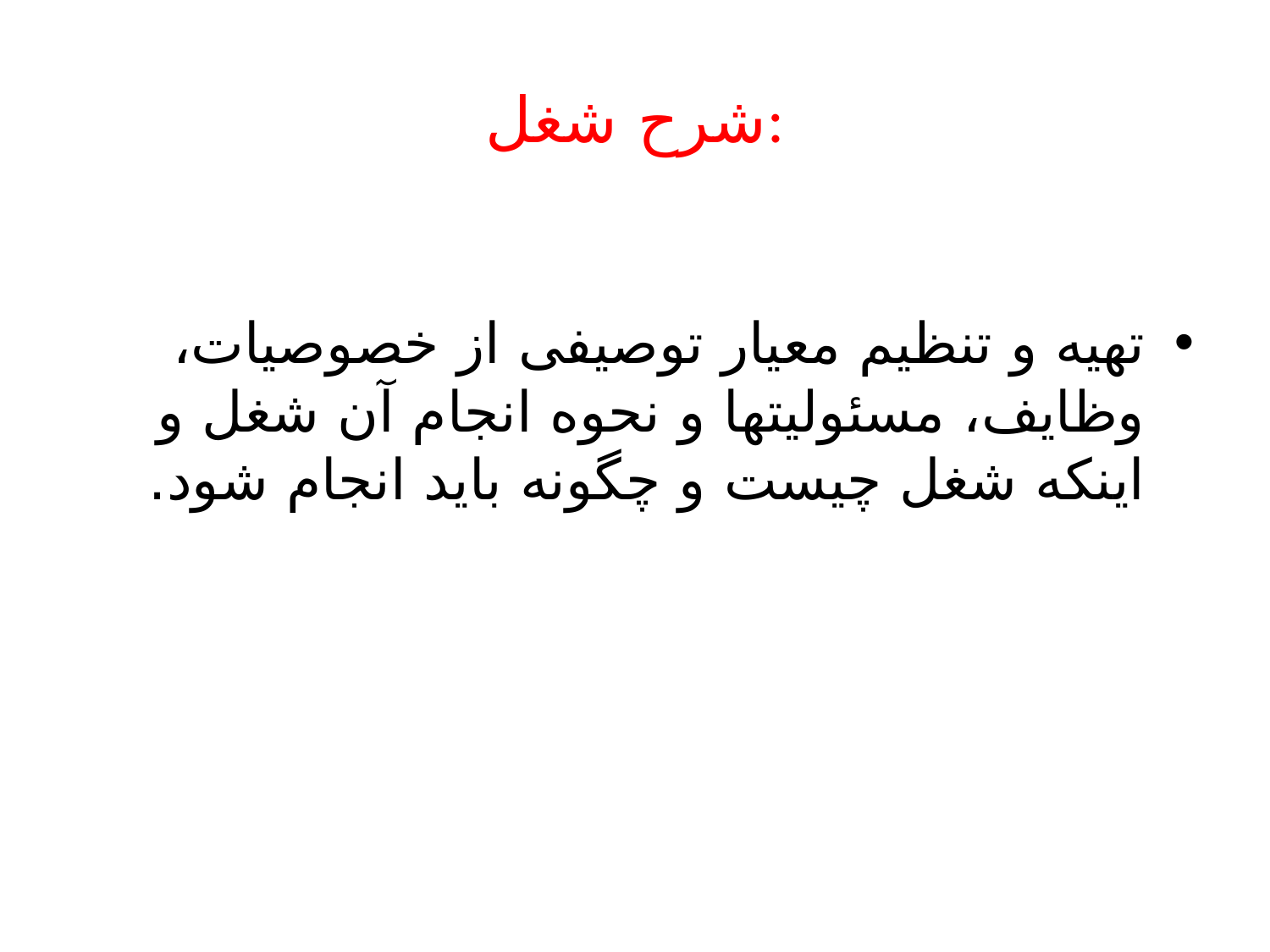

# شرح شغل:

تهیه و تنظیم معیار توصیفی از خصوصیات، وظایف، مسئولیتها و نحوه انجام آن شغل و اینکه شغل چیست و چگونه باید انجام شود.